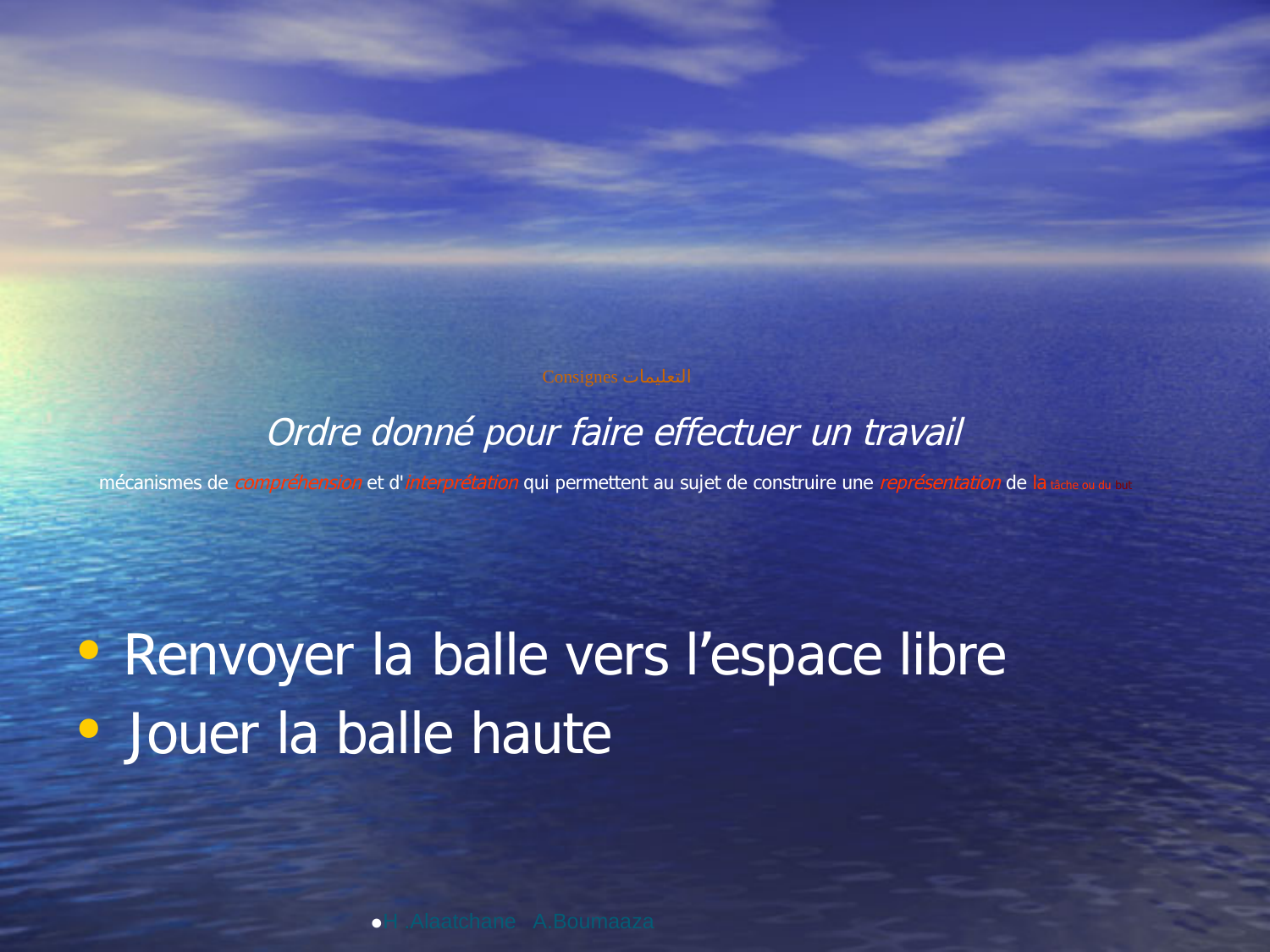

Consignes التعليمات
Ordre donné pour faire effectuer un travail
mécanismes de compréhension et d'interprétation qui permettent au sujet de construire une représentation de la tâche ou du but

Renvoyer la balle vers l’espace libre
Jouer la balle haute
H .Alaatchane   A.Boumaaza